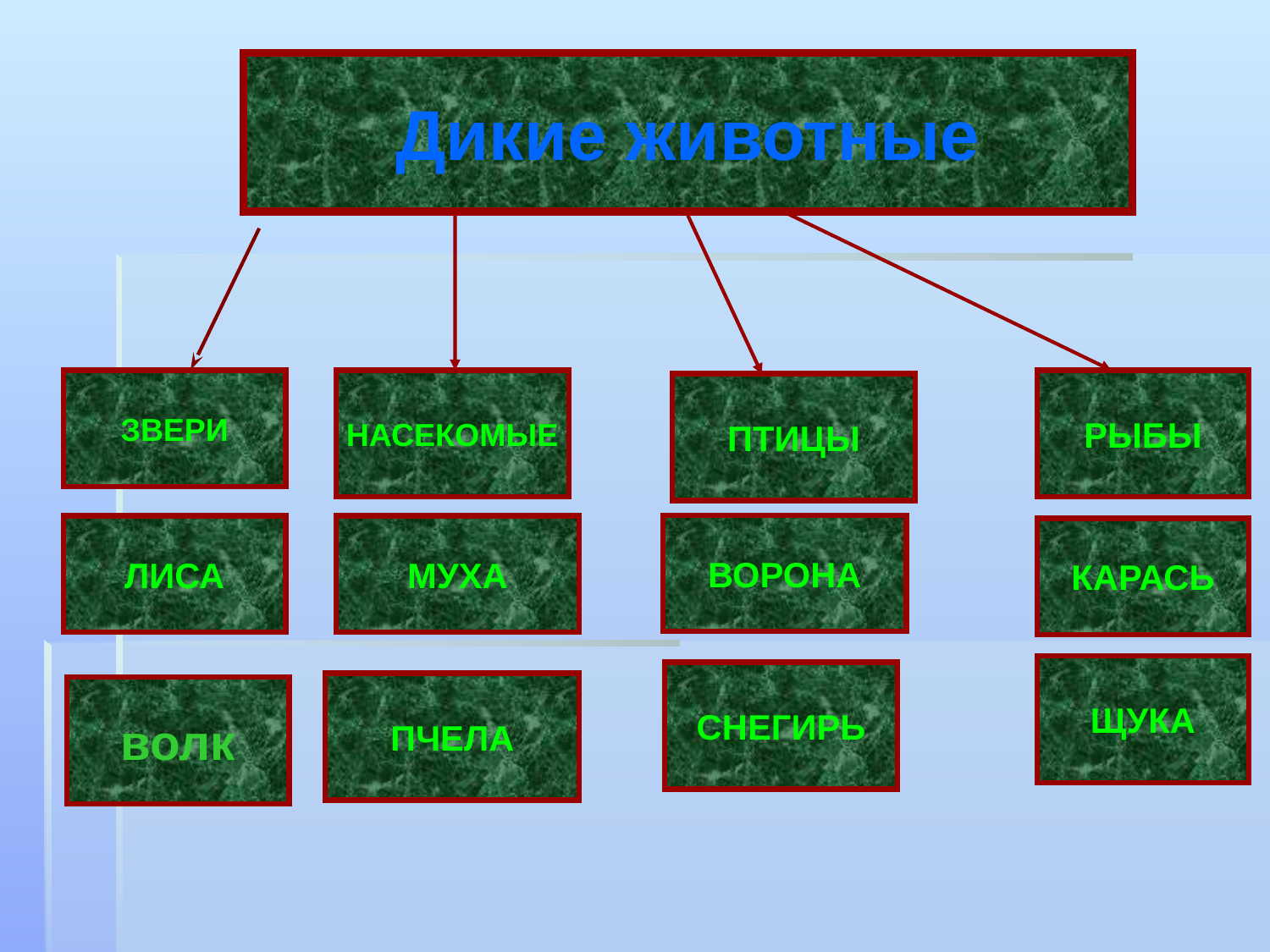

Дикие животные

ЗВЕРИ
НАСЕКОМЫЕ
РЫБЫ
ПТИЦЫ
ВОРОНА
ЛИСА
МУХА
КАРАСЬ
ЩУКА
СНЕГИРЬ
ПЧЕЛА
волк